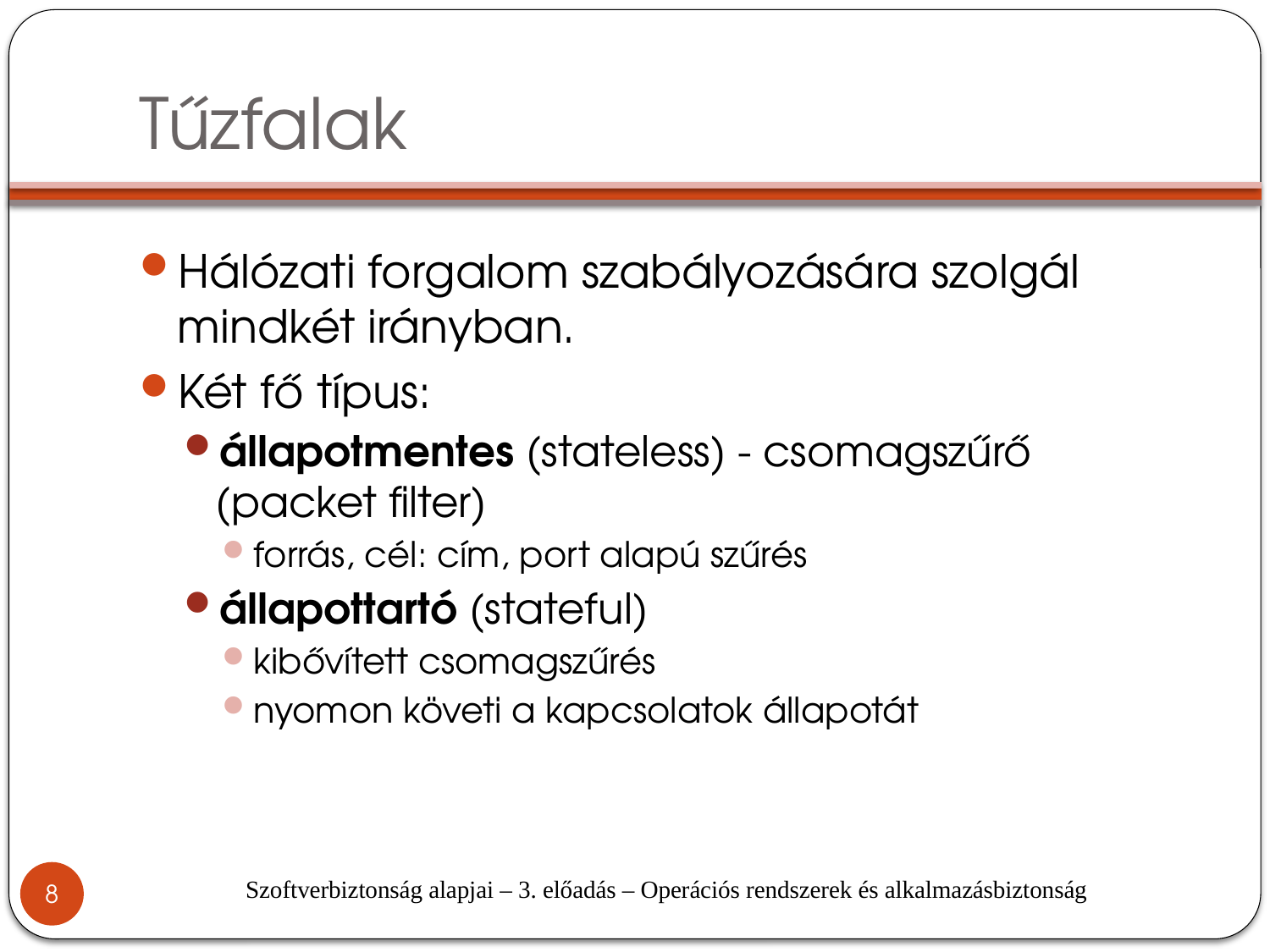

# Tűzfalak
Hálózati forgalom szabályozására szolgál mindkét irányban.
Két fő típus:
állapotmentes (stateless) - csomagszűrő (packet filter)
forrás, cél: cím, port alapú szűrés
állapottartó (stateful)
kibővített csomagszűrés
nyomon követi a kapcsolatok állapotát
Szoftverbiztonság alapjai – 3. előadás – Operációs rendszerek és alkalmazásbiztonság
8